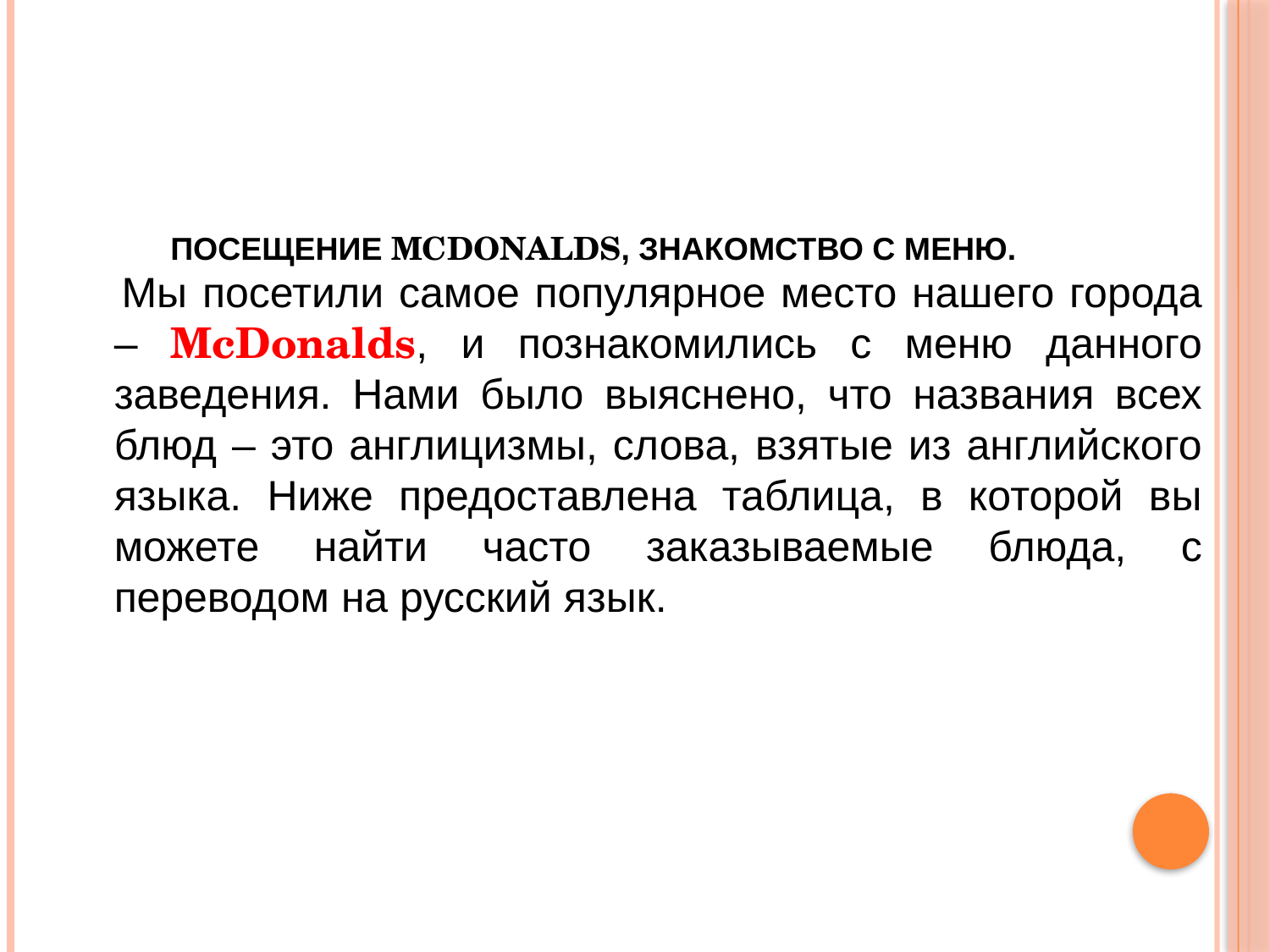

Мы посетили самое популярное место нашего города – McDonalds, и познакомились с меню данного заведения. Нами было выяснено, что названия всех блюд – это англицизмы, слова, взятые из английского языка. Ниже предоставлена таблица, в которой вы можете найти часто заказываемые блюда, с переводом на русский язык.

# Посещение McDonalds, знакомство с меню.